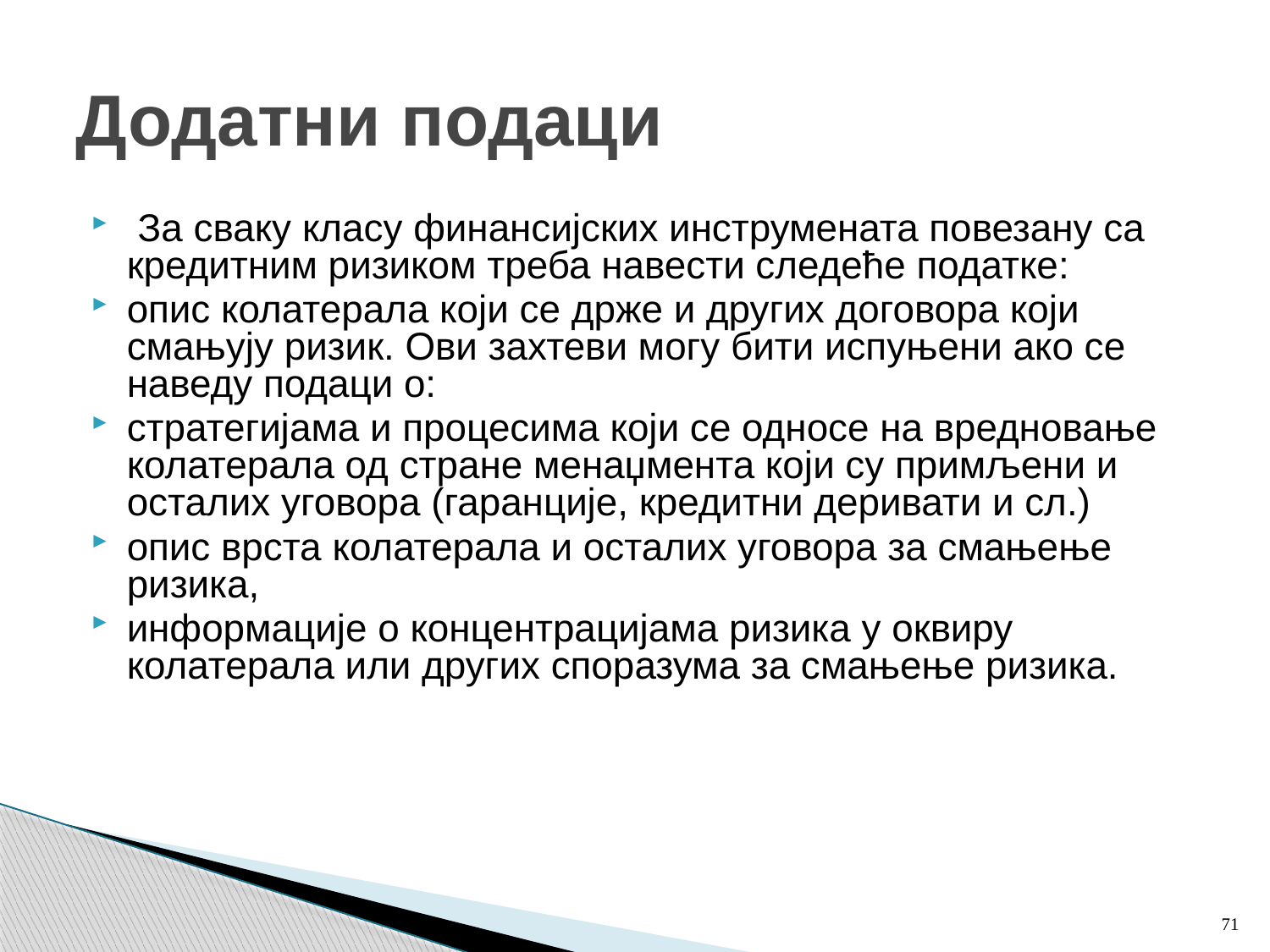

# Додатни подаци
 За сваку класу финансијских инструмената повезану са кредитним ризиком треба навести следеће податке:
опис колатерала који се држе и других договора који смањују ризик. Ови захтеви могу бити испуњени ако се наведу подаци о:
стратегијама и процесима који се односе на вредновање колатерала од стране менаџмента који су примљени и осталих уговора (гаранције, кредитни деривати и сл.)
опис врста колатерала и осталих уговора за смањење ризика,
информације о концентрацијама ризика у оквиру колатерала или других споразума за смањење ризика.
71